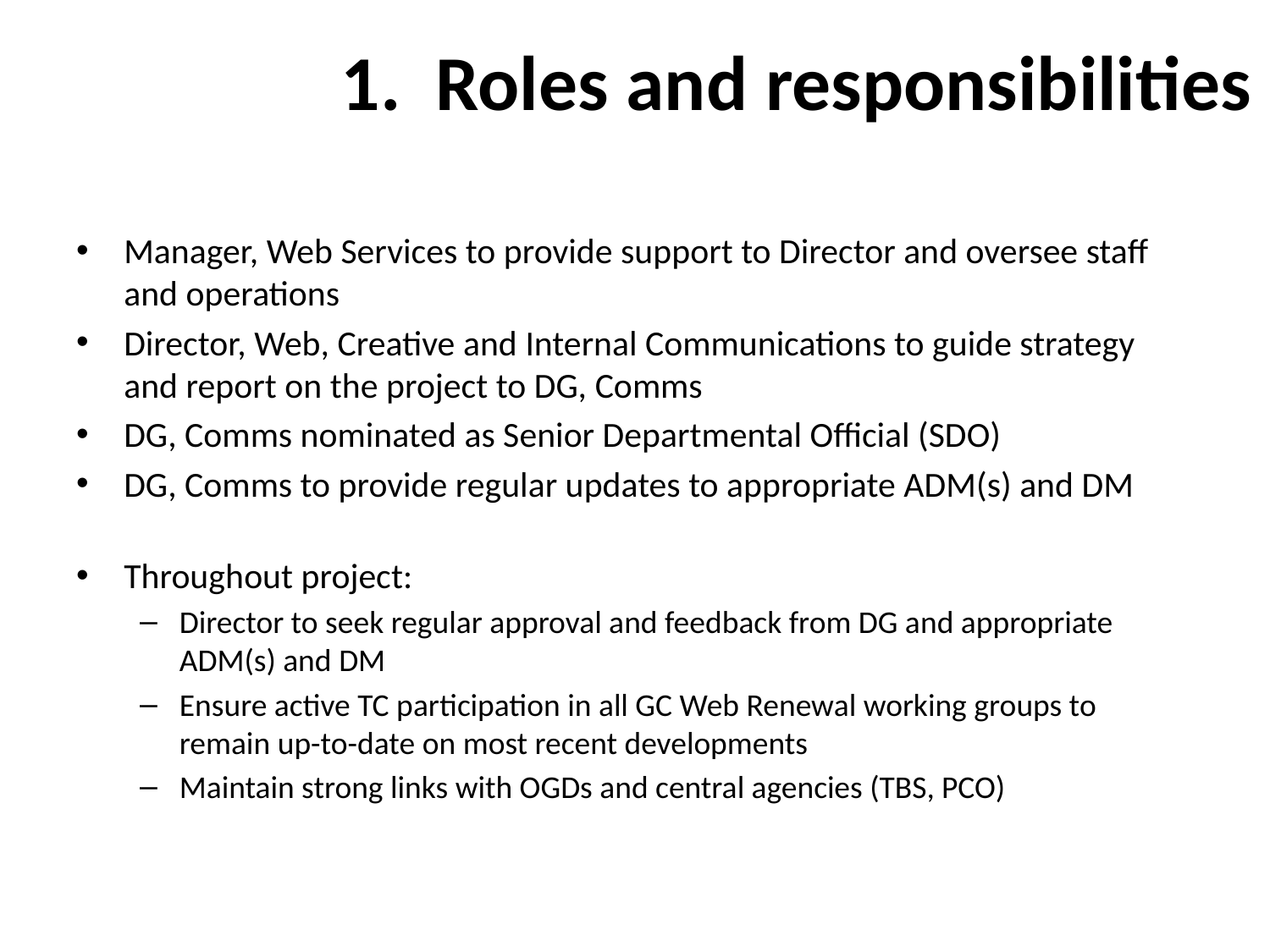

# 1.  Roles and responsibilities
Manager, Web Services to provide support to Director and oversee staff and operations
Director, Web, Creative and Internal Communications to guide strategy and report on the project to DG, Comms
DG, Comms nominated as Senior Departmental Official (SDO)
DG, Comms to provide regular updates to appropriate ADM(s) and DM
Throughout project:
Director to seek regular approval and feedback from DG and appropriate ADM(s) and DM
Ensure active TC participation in all GC Web Renewal working groups to remain up-to-date on most recent developments
Maintain strong links with OGDs and central agencies (TBS, PCO)